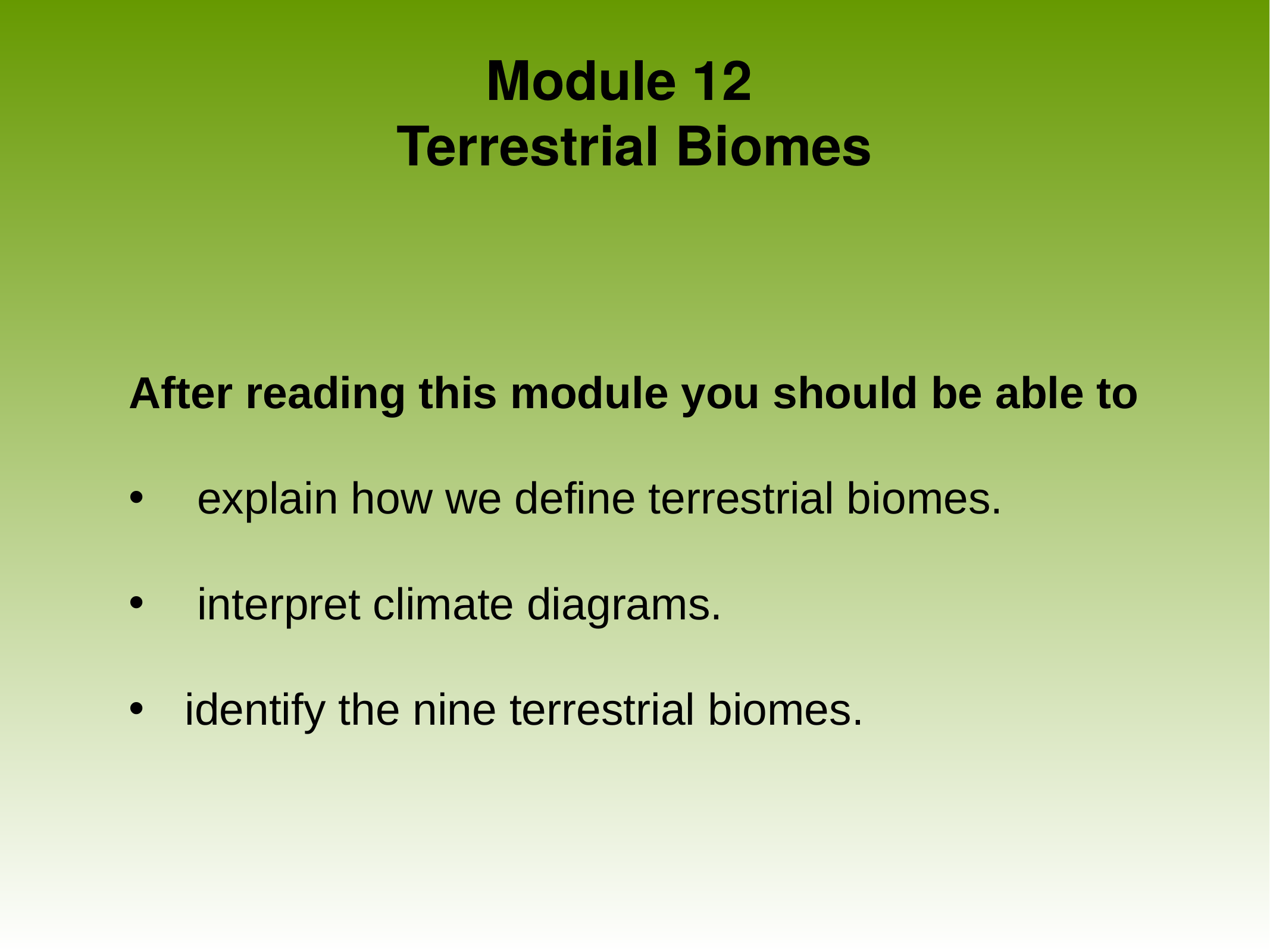

# Module 12 Terrestrial Biomes
After reading this module you should be able to
 explain how we define terrestrial biomes.
 interpret climate diagrams.
identify the nine terrestrial biomes.